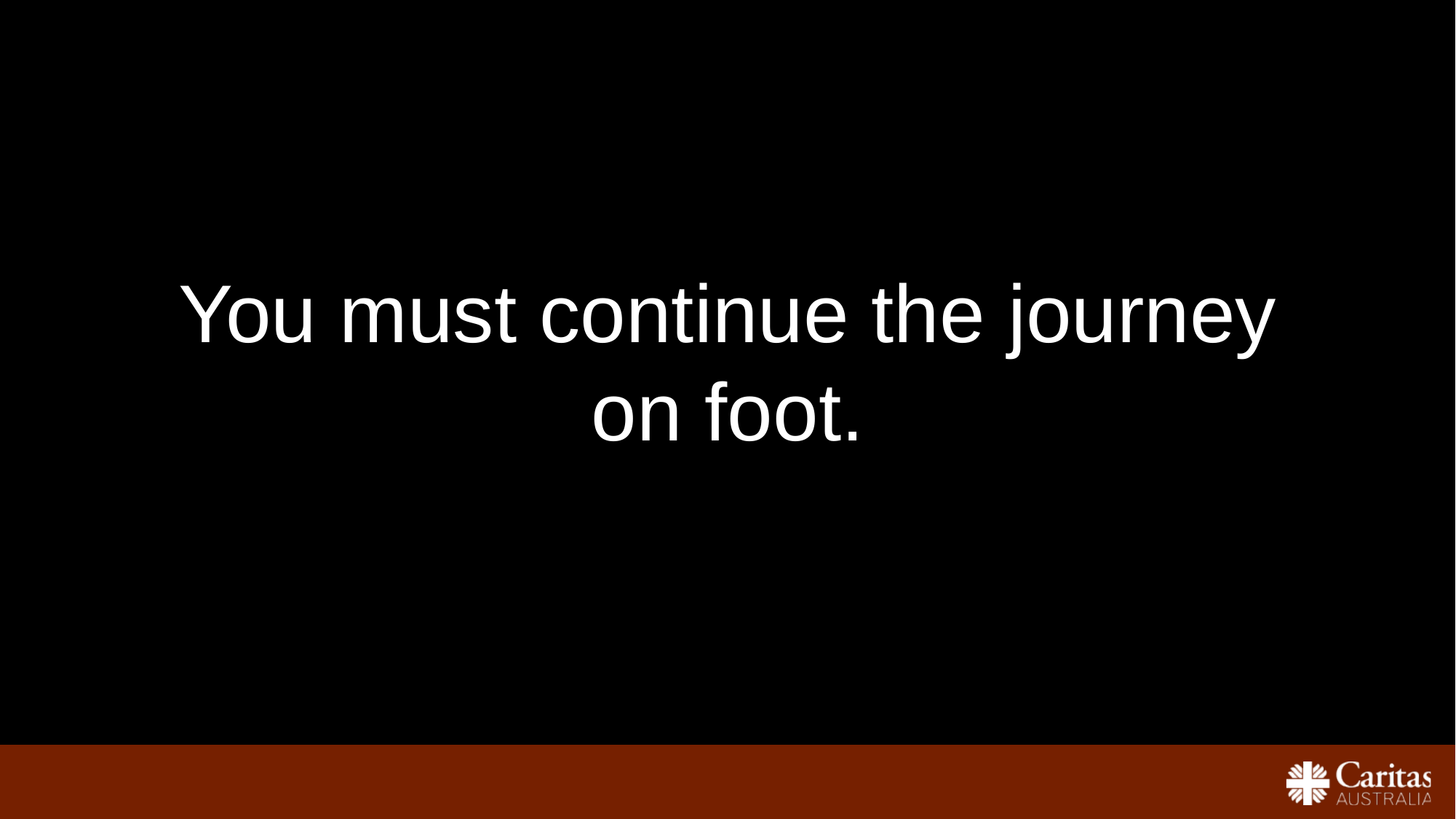

You must continue the journey on foot.